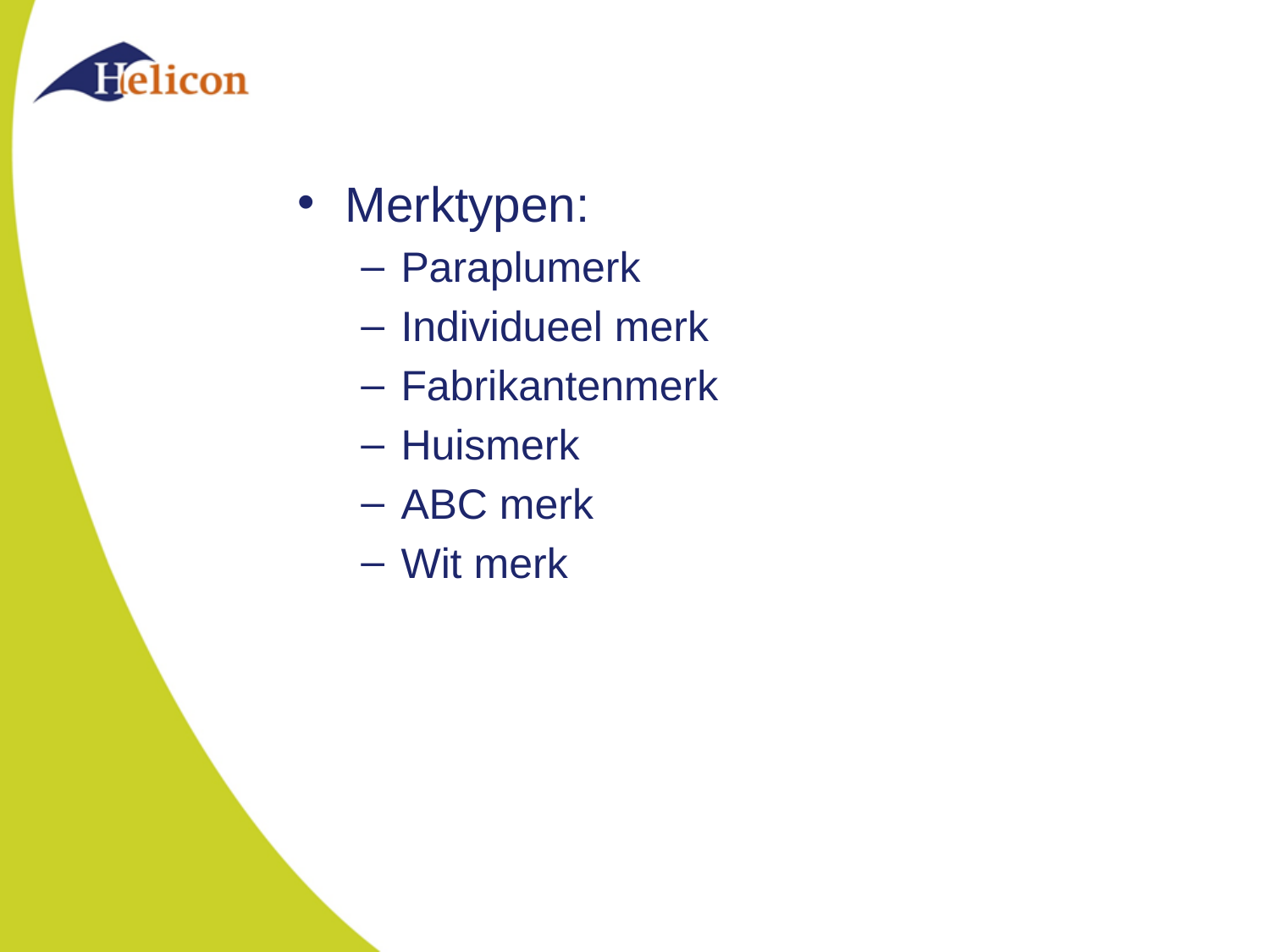

#
Merktypen:
Paraplumerk
Individueel merk
Fabrikantenmerk
Huismerk
ABC merk
Wit merk